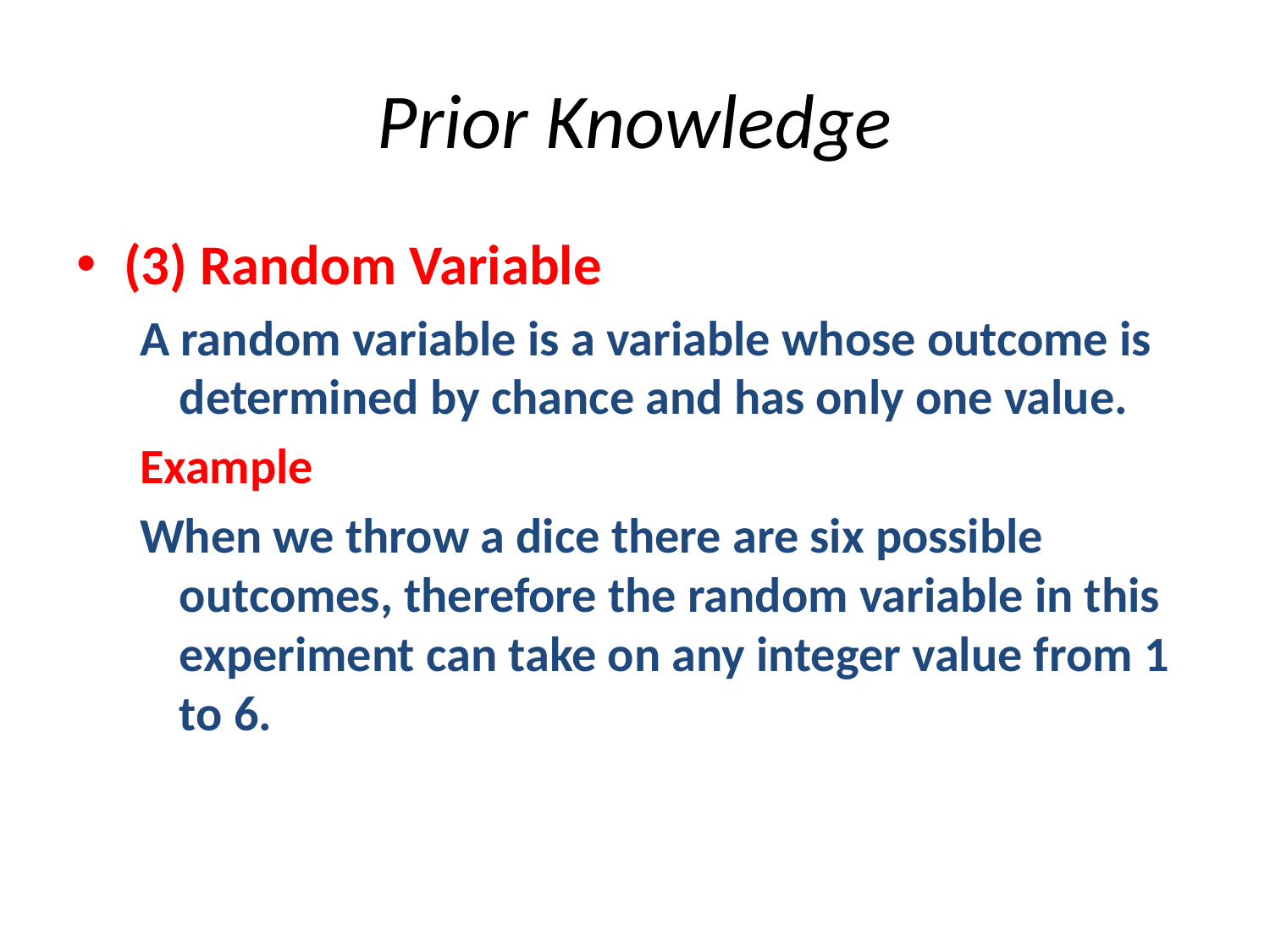

# Prior Knowledge
(3) Random Variable
A random variable is a variable whose outcome is determined by chance and has only one value.
Example
When we throw a dice there are six possible outcomes, therefore the random variable in this experiment can take on any integer value from 1 to 6.